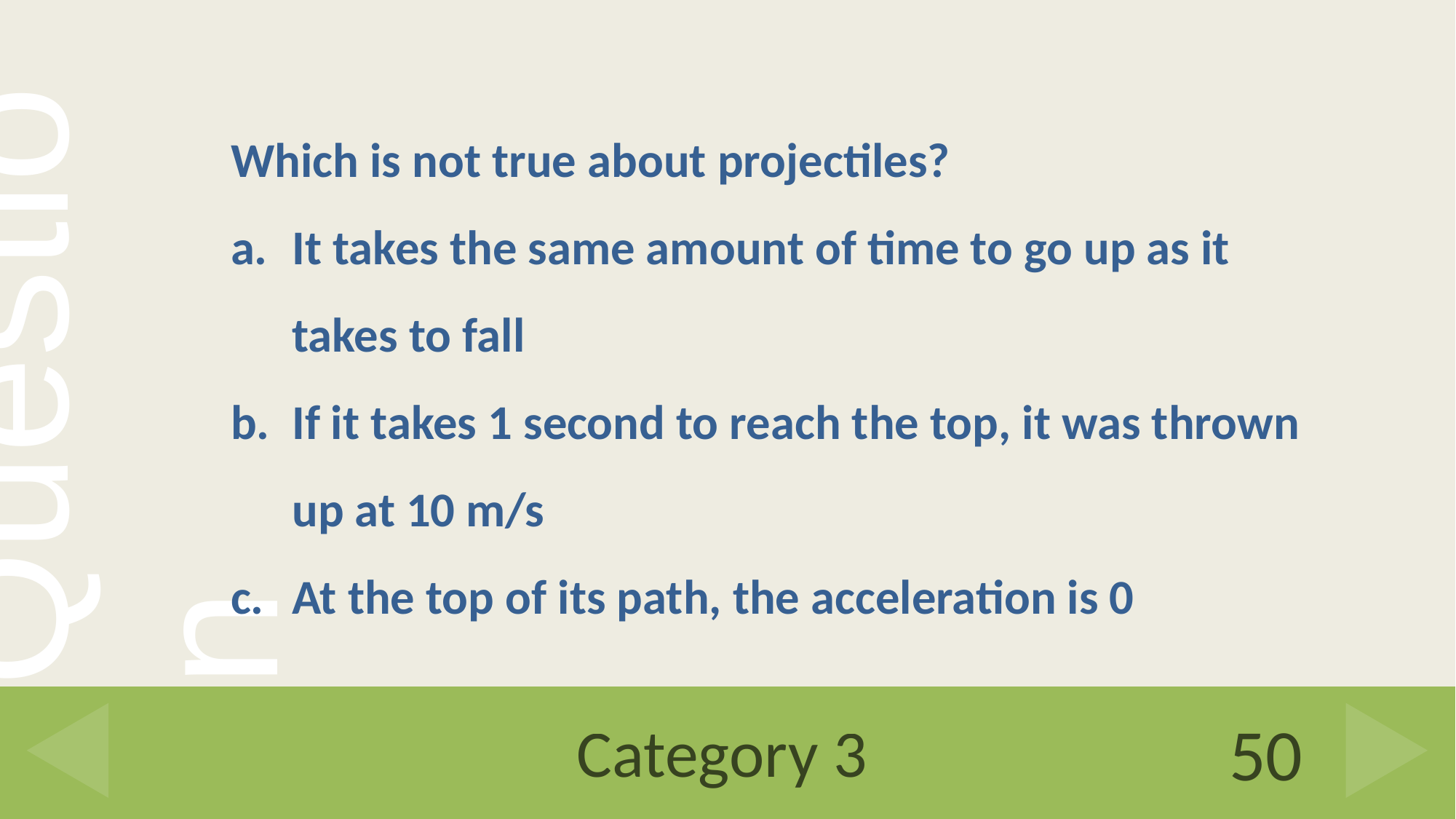

Which is not true about projectiles?
It takes the same amount of time to go up as it takes to fall
If it takes 1 second to reach the top, it was thrown up at 10 m/s
At the top of its path, the acceleration is 0
# Category 3
50